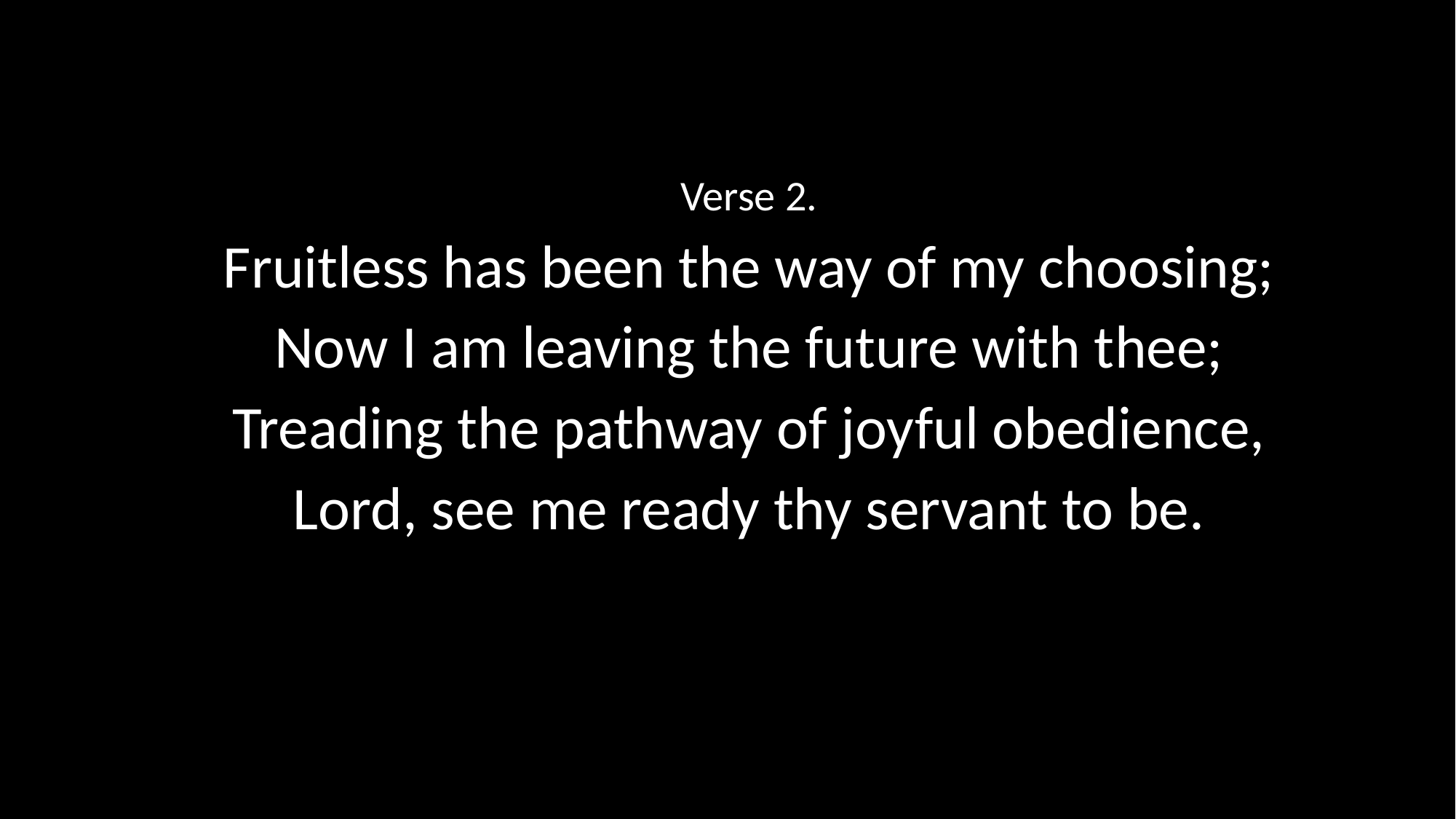

Verse 2.
Fruitless has been the way of my choosing;
Now I am leaving the future with thee;
Treading the pathway of joyful obedience,
Lord, see me ready thy servant to be.